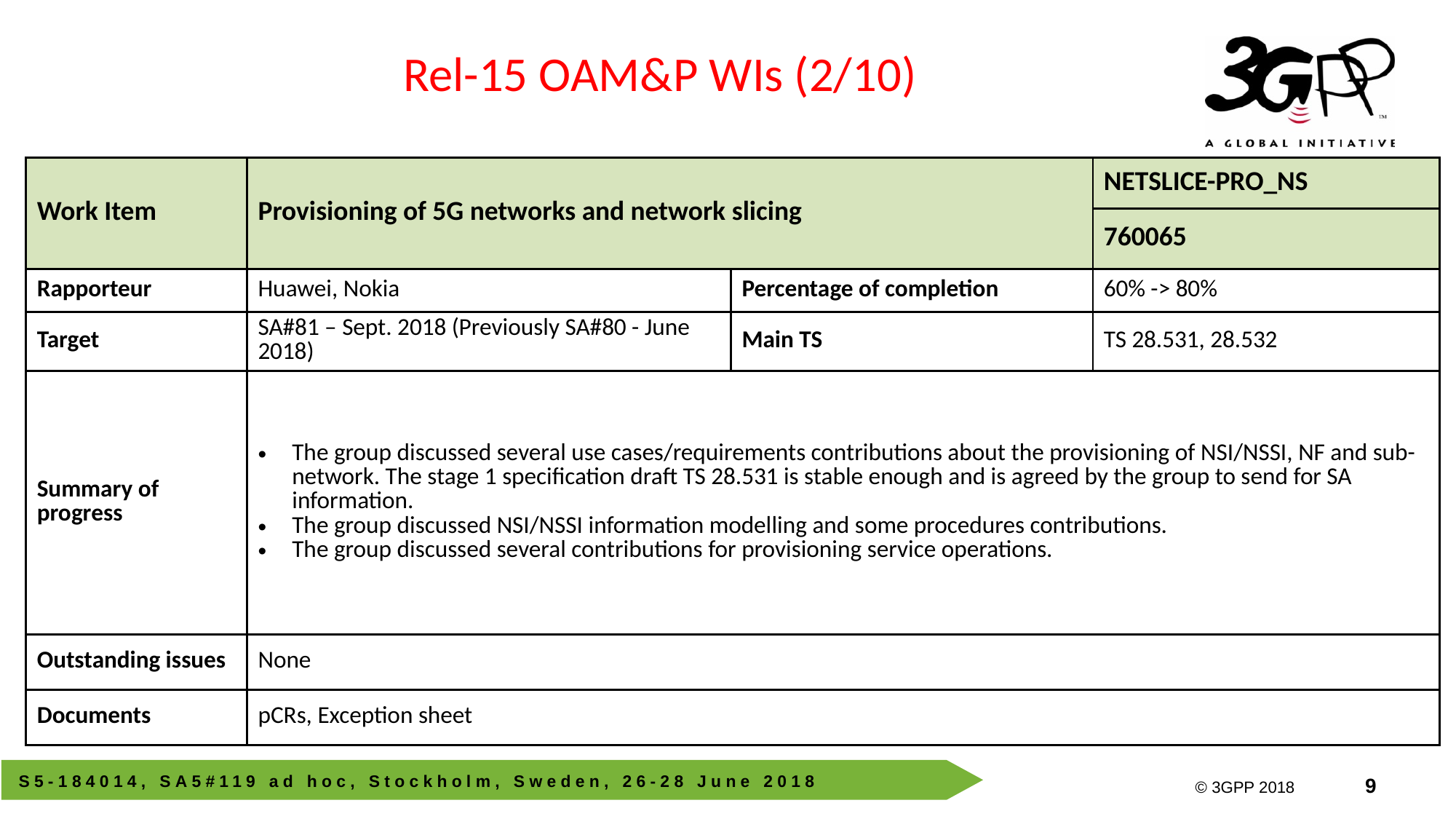

Rel-15 OAM&P WIs (2/10)
| Work Item | Provisioning of 5G networks and network slicing |  | NETSLICE-PRO\_NS |
| --- | --- | --- | --- |
|  |  |  | 760065 |
| Rapporteur | Huawei, Nokia | Percentage of completion | 60% -> 80% |
| Target | SA#81 – Sept. 2018 (Previously SA#80 - June 2018) | Main TS | TS 28.531, 28.532 |
| Summary of progress | The group discussed several use cases/requirements contributions about the provisioning of NSI/NSSI, NF and sub-network. The stage 1 specification draft TS 28.531 is stable enough and is agreed by the group to send for SA information. The group discussed NSI/NSSI information modelling and some procedures contributions. The group discussed several contributions for provisioning service operations. |  |  |
| Outstanding issues | None |  |  |
| Documents | pCRs, Exception sheet |  |  |